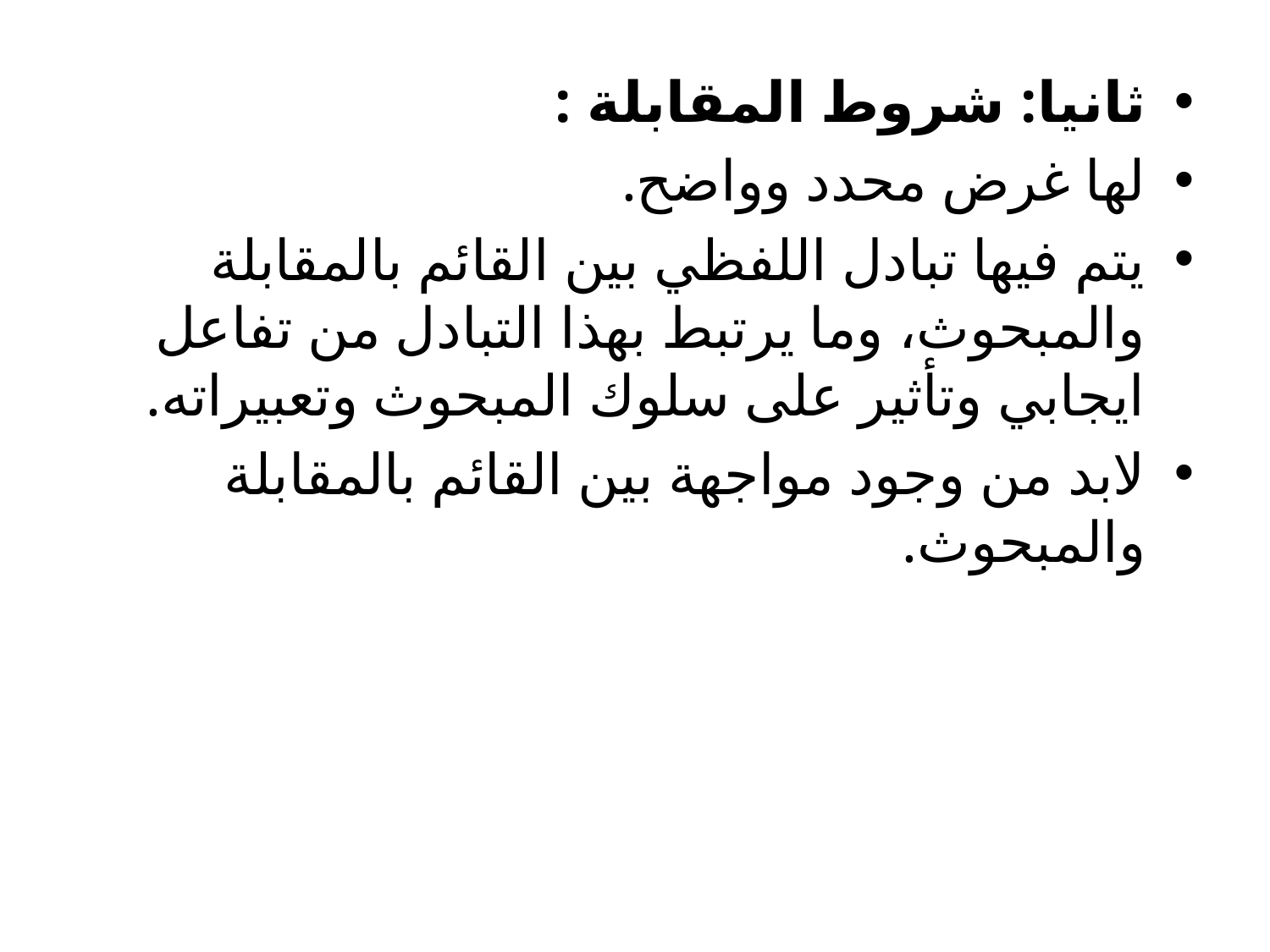

ثانيا: شروط المقابلة :
لها غرض محدد وواضح.
يتم فيها تبادل اللفظي بين القائم بالمقابلة والمبحوث، وما يرتبط بهذا التبادل من تفاعل ايجابي وتأثير على سلوك المبحوث وتعبيراته.
لابد من وجود مواجهة بين القائم بالمقابلة والمبحوث.